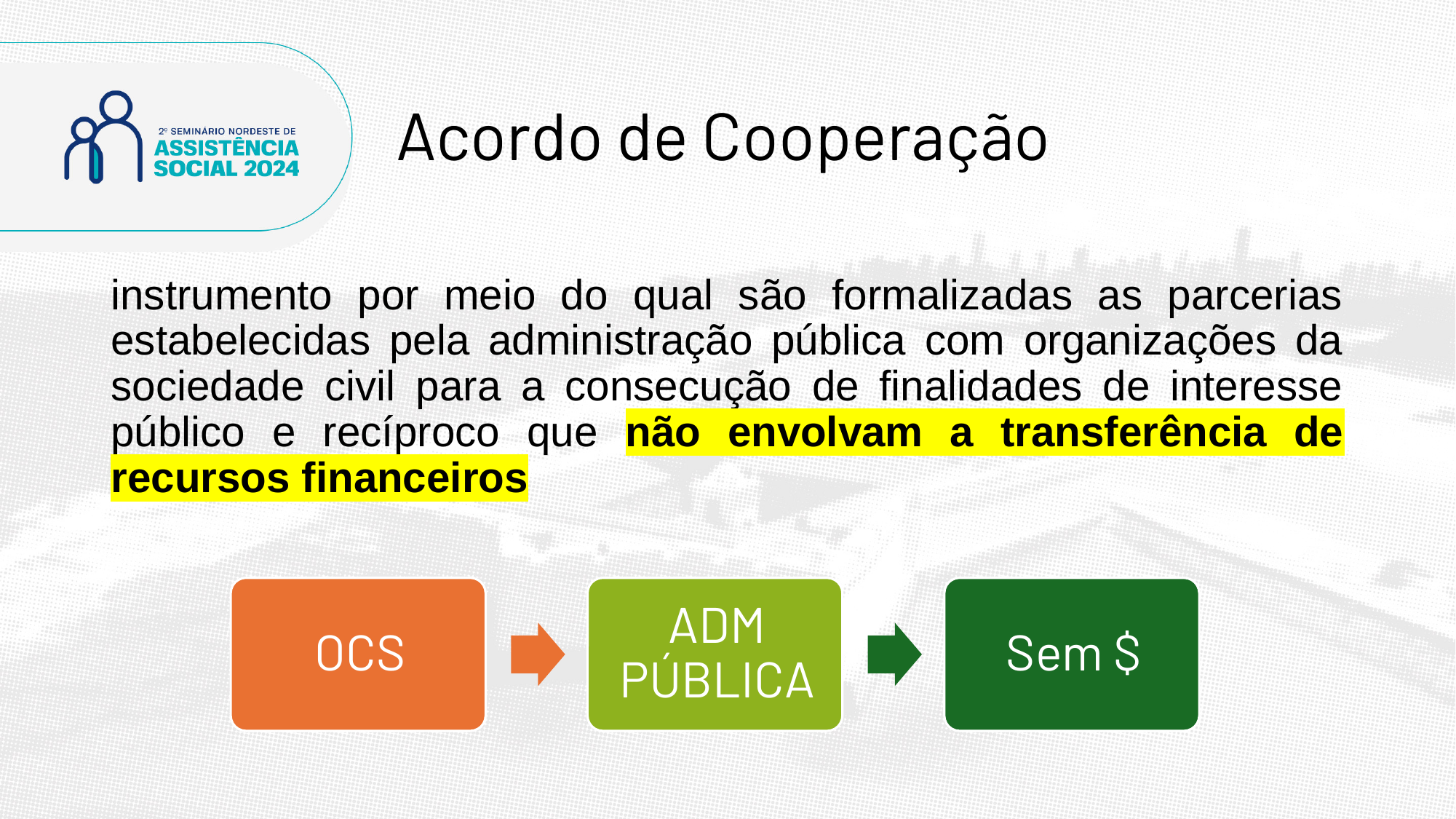

# Acordo de Cooperação
instrumento por meio do qual são formalizadas as parcerias estabelecidas pela administração pública com organizações da sociedade civil para a consecução de finalidades de interesse público e recíproco que não envolvam a transferência de recursos financeiros
OCS

ADM PÚBLICA

Sem $